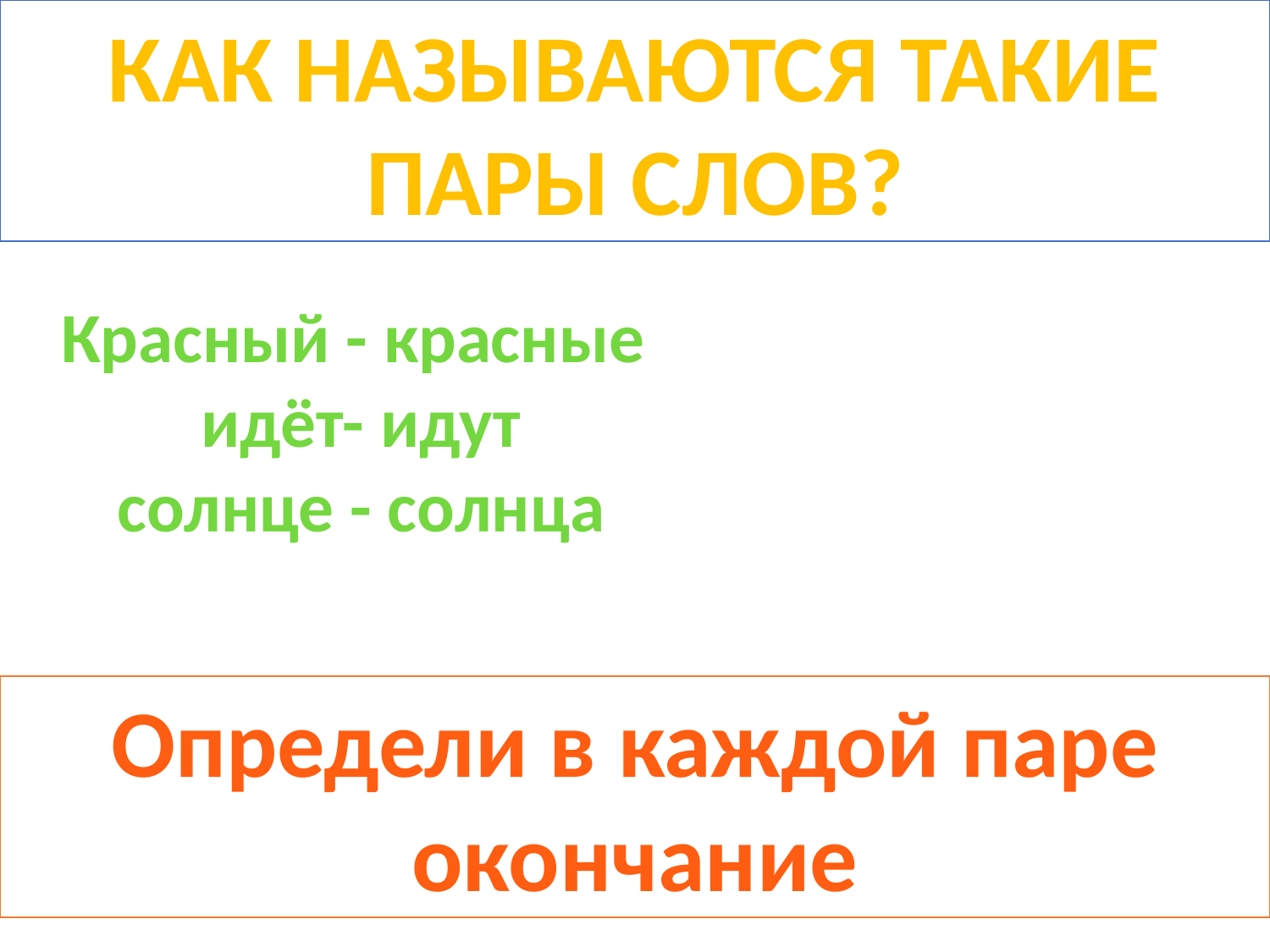

Как называются такие пары слов?
Красный - красные
 идёт- идут
 солнце - солнца
Определи в каждой паре окончание